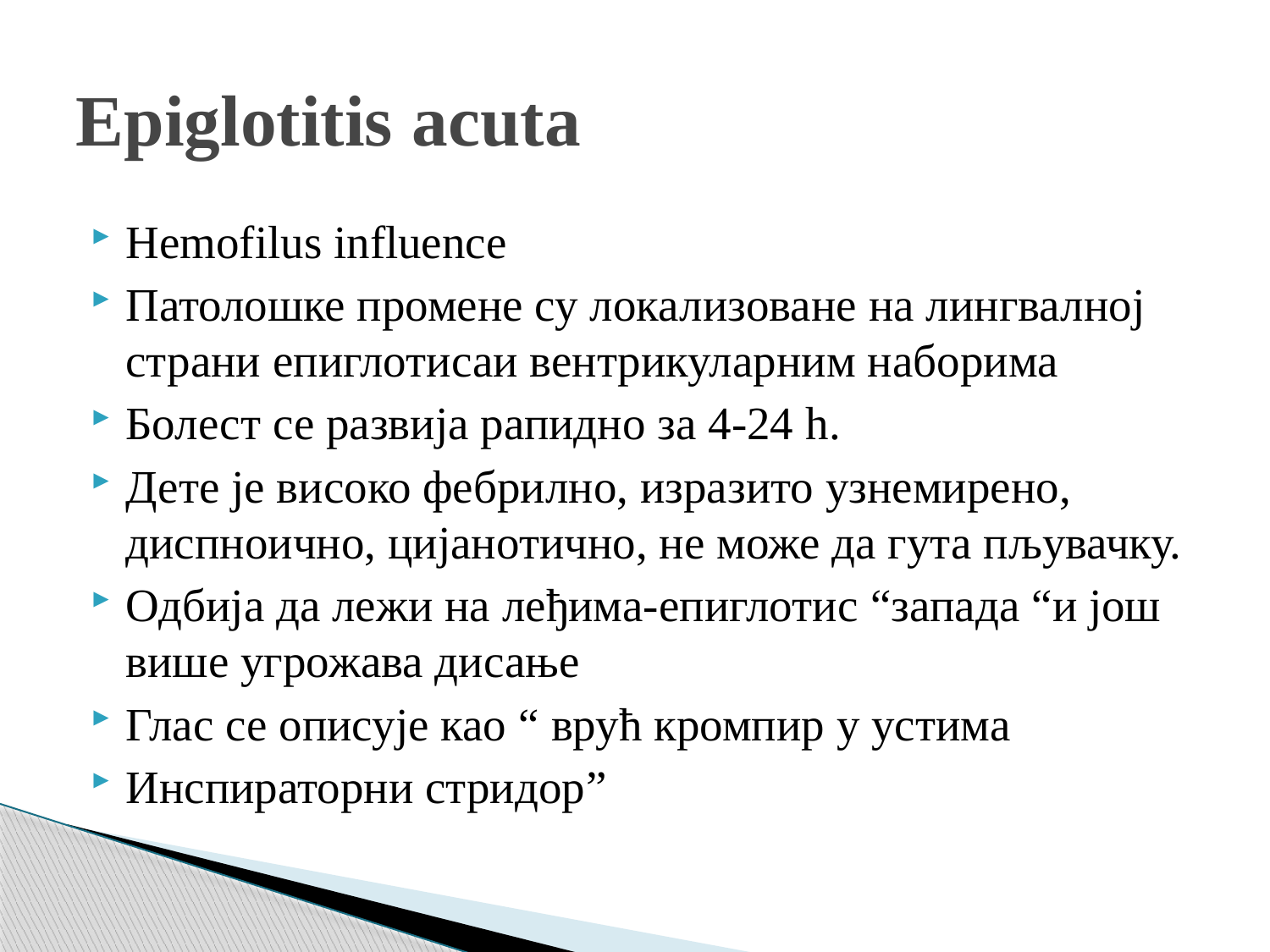

# Epiglotitis aсuta
Hemofilus influence
Патолошке промене су локализоване на лингвалној страни епиглотисаи вентрикуларним наборима
Болест се развија рапидно за 4-24 h.
Дете је високо фебрилно, изразито узнемирено, диспноично, цијанотично, не може да гута пљувачку.
Одбија да лежи на леђима-епиглотис “запада “и још више угрожава дисање
Глас се описује као “ врућ кромпир у устима
Инспираторни стридор”